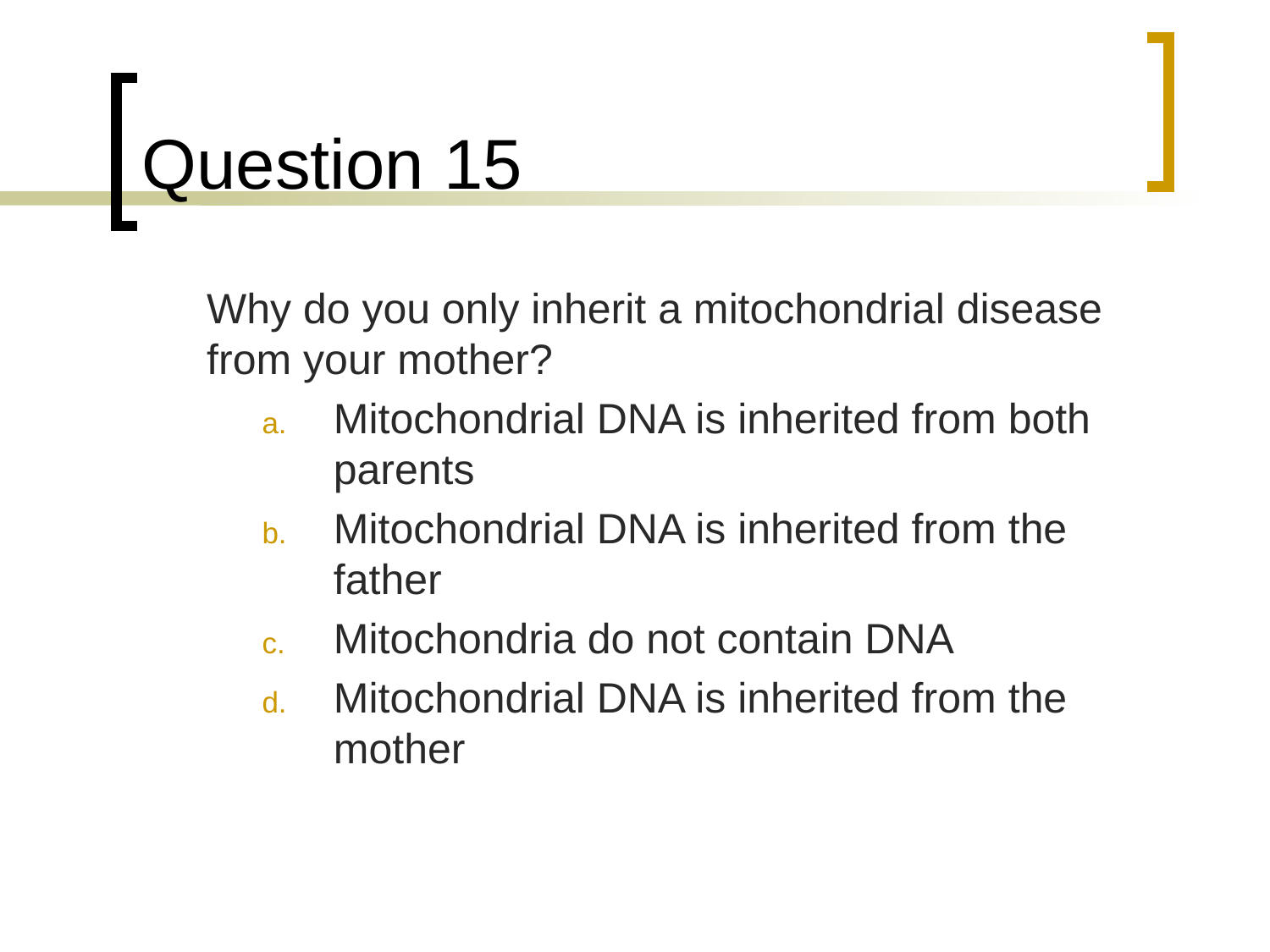

# Question 15
	Why do you only inherit a mitochondrial disease from your mother?
Mitochondrial DNA is inherited from both parents
Mitochondrial DNA is inherited from the father
Mitochondria do not contain DNA
Mitochondrial DNA is inherited from the mother